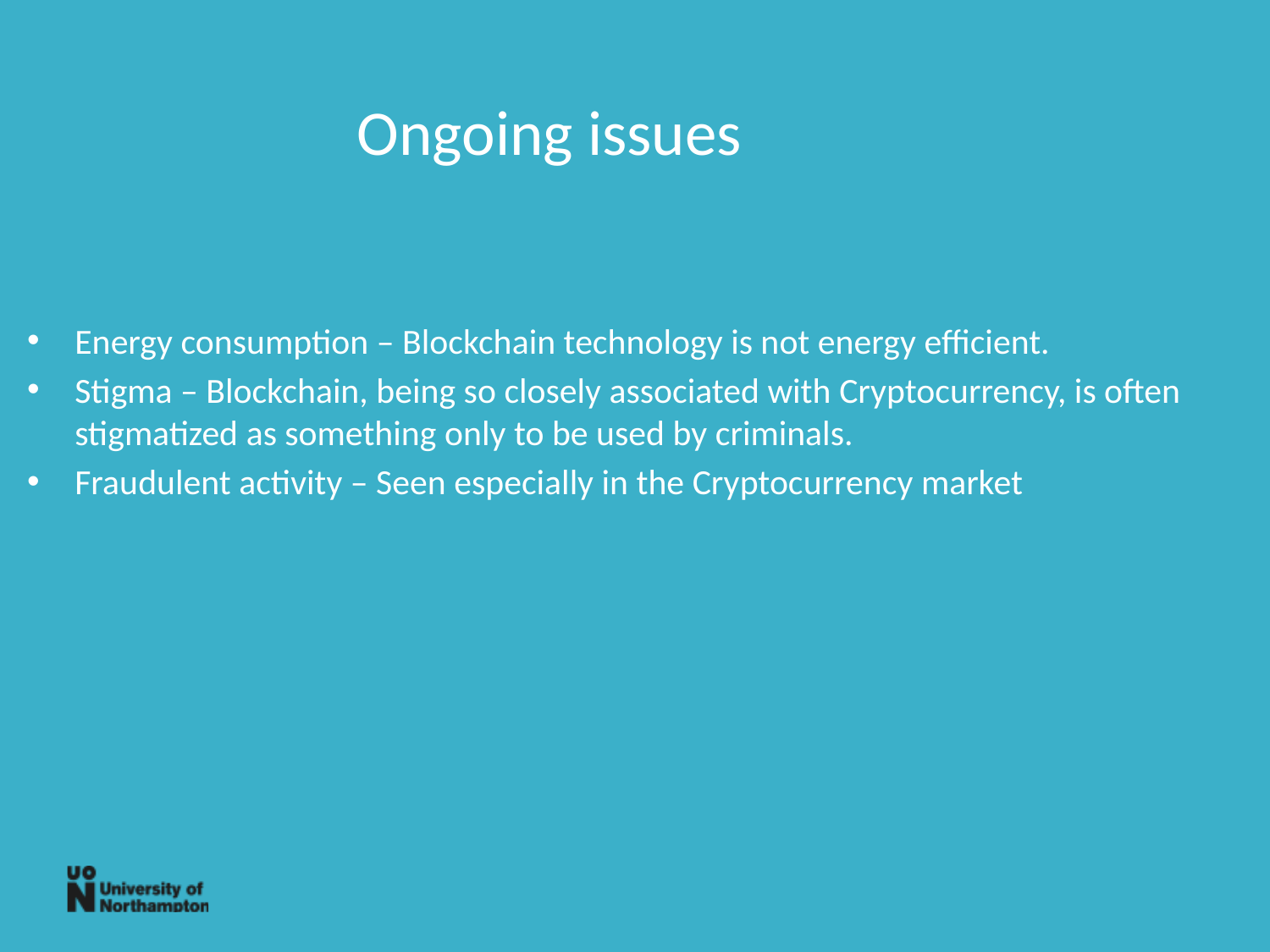

Ongoing issues
Energy consumption – Blockchain technology is not energy efficient.
Stigma – Blockchain, being so closely associated with Cryptocurrency, is often stigmatized as something only to be used by criminals.
Fraudulent activity – Seen especially in the Cryptocurrency market